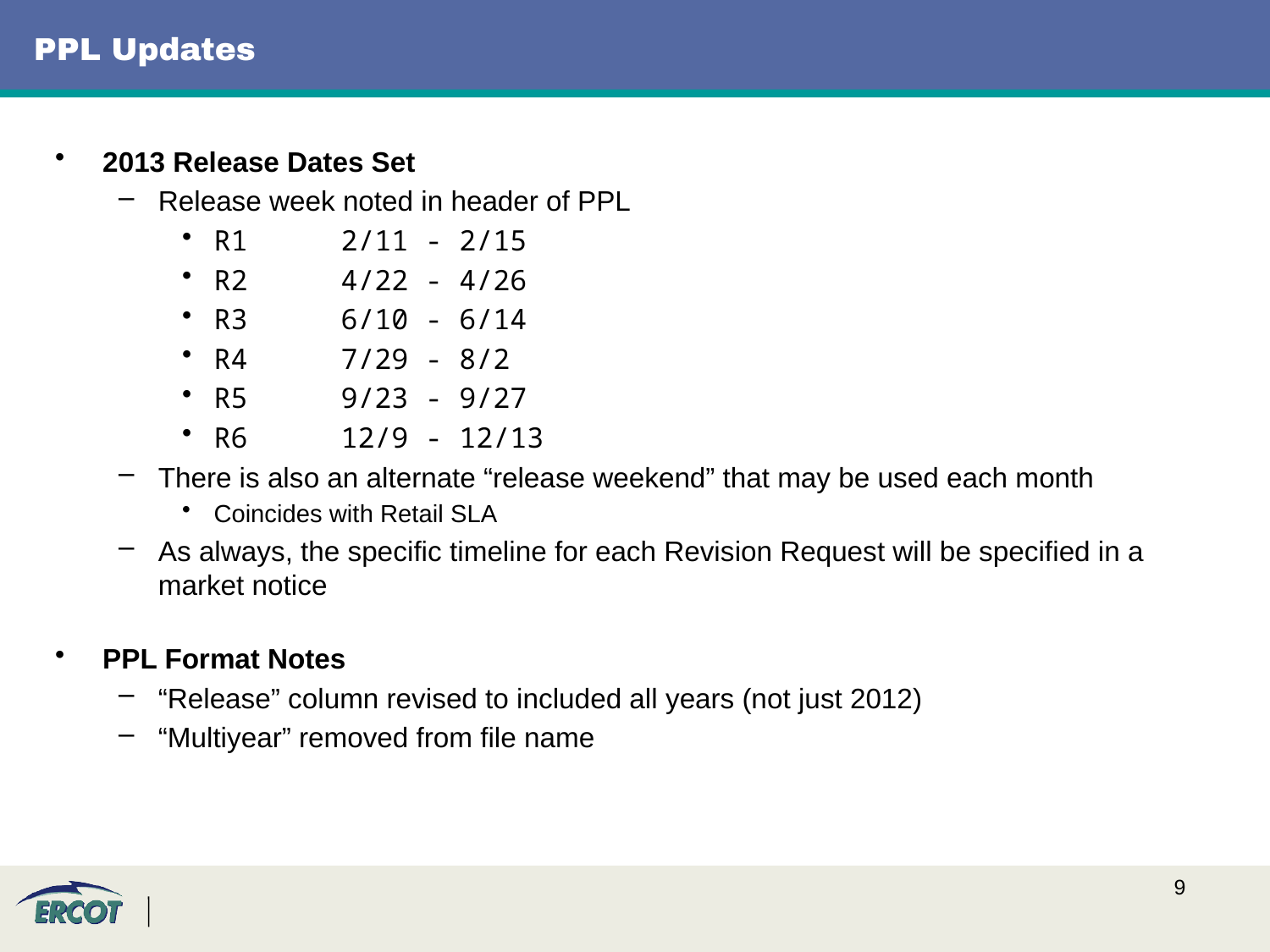

# PPL Updates
2013 Release Dates Set
Release week noted in header of PPL
R1	2/11 - 2/15
R2	4/22 - 4/26
R3	6/10 - 6/14
R4	7/29 - 8/2
R5	9/23 - 9/27
R6	12/9 - 12/13
There is also an alternate “release weekend” that may be used each month
Coincides with Retail SLA
As always, the specific timeline for each Revision Request will be specified in a market notice

PPL Format Notes
“Release” column revised to included all years (not just 2012)
“Multiyear” removed from file name